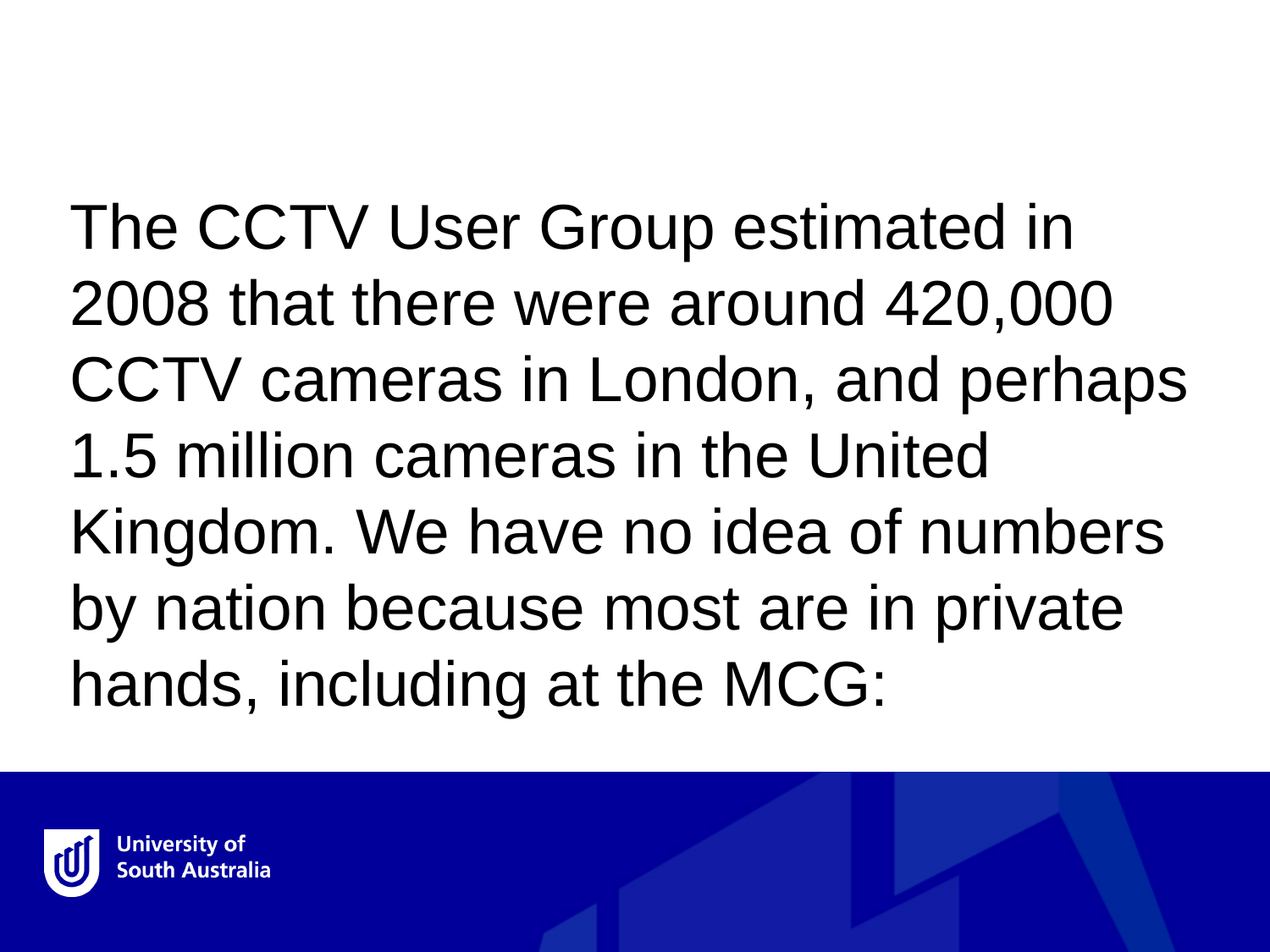

The CCTV User Group estimated in 2008 that there were around 420,000 CCTV cameras in London, and perhaps 1.5 million cameras in the United Kingdom. We have no idea of numbers by nation because most are in private hands, including at the MCG: